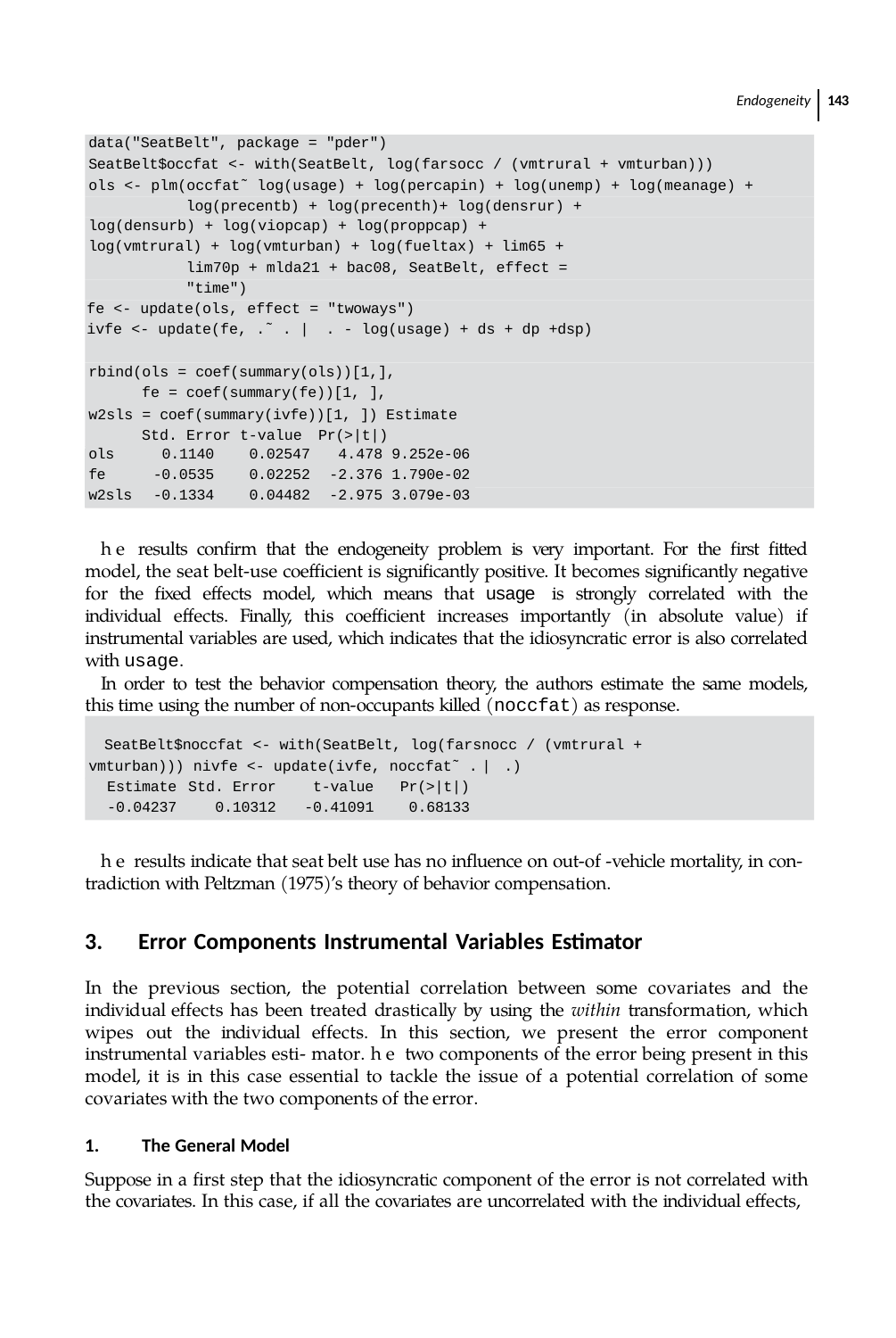

Endogeneity  143

data("SeatBelt", package = "pder")
SeatBelt$occfat <- with(SeatBelt, log(farsocc / (vmtrural + vmturban)))
ols <- plm(occfat ̃ log(usage) + log(percapin) + log(unemp) + log(meanage) + log(precentb) + log(precenth)+ log(densrur) +
log(densurb) + log(viopcap) + log(proppcap) +
log(vmtrural) + log(vmturban) + log(fueltax) + lim65 + lim70p + mlda21 + bac08, SeatBelt, effect = "time")
fe <- update(ols, effect = "twoways")
ivfe <- update(fe, . ̃ . | . - log(usage) + ds + dp +dsp)

rbind(ols = coef(summary(ols))[1,], fe = coef(summary(fe))[1, ],
w2sls = coef(summary(ivfe))[1, ]) Estimate Std. Error t-value Pr(>|t|)

| ols | 0.1140 | 0.02547 | 4.478 9.252e-06 |
| --- | --- | --- | --- |
| fe | -0.0535 | 0.02252 | -2.376 1.790e-02 |
| w2sls | -0.1334 | 0.04482 | -2.975 3.079e-03 |
he results conﬁrm that the endogeneity problem is very important. For the ﬁrst ﬁtted model, the seat belt-use coeﬃcient is signiﬁcantly positive. It becomes signiﬁcantly negative for the ﬁxed effects model, which means that usage is strongly correlated with the individual effects. Finally, this coeﬃcient increases importantly (in absolute value) if instrumental variables are used, which indicates that the idiosyncratic error is also correlated with usage.
In order to test the behavior compensation theory, the authors estimate the same models, this time using the number of non-occupants killed (noccfat) as response.

SeatBelt$noccfat <- with(SeatBelt, log(farsnocc / (vmtrural + vmturban))) nivfe <- update(ivfe, noccfat ̃ .| .)
coef(summary(nivfe))[1, ]

| Estimate | Std. Error | t-value | Pr(>|t|) |
| --- | --- | --- | --- |
| -0.04237 | 0.10312 | -0.41091 | 0.68133 |
he results indicate that seat belt use has no influence on out-of -vehicle mortality, in con- tradiction with Peltzman (1975)’s theory of behavior compensation.

Error Components Instrumental Variables Estimator

In the previous section, the potential correlation between some covariates and the individual effects has been treated drastically by using the within transformation, which wipes out the individual effects. In this section, we present the error component instrumental variables esti- mator. he two components of the error being present in this model, it is in this case essential to tackle the issue of a potential correlation of some covariates with the two components of the error.

The General Model
Suppose in a ﬁrst step that the idiosyncratic component of the error is not correlated with the covariates. In this case, if all the covariates are uncorrelated with the individual effects,